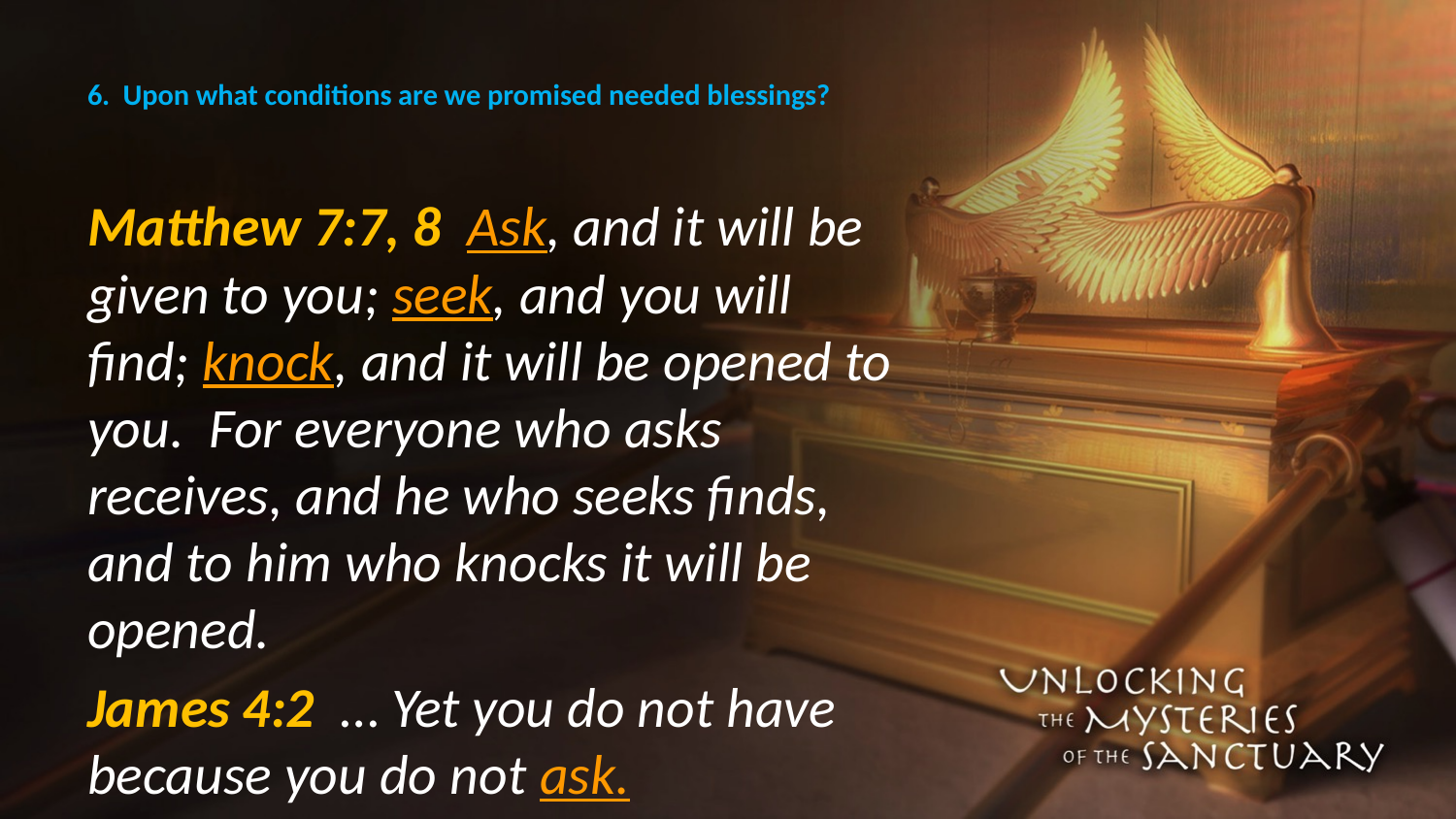

# 6.  Upon what conditions are we promised needed blessings?
Matthew 7:7, 8  Ask, and it will be given to you; seek, and you will find; knock, and it will be opened to you.  For everyone who asks receives, and he who seeks finds, and to him who knocks it will be opened.
James 4:2  … Yet you do not have because you do not ask.